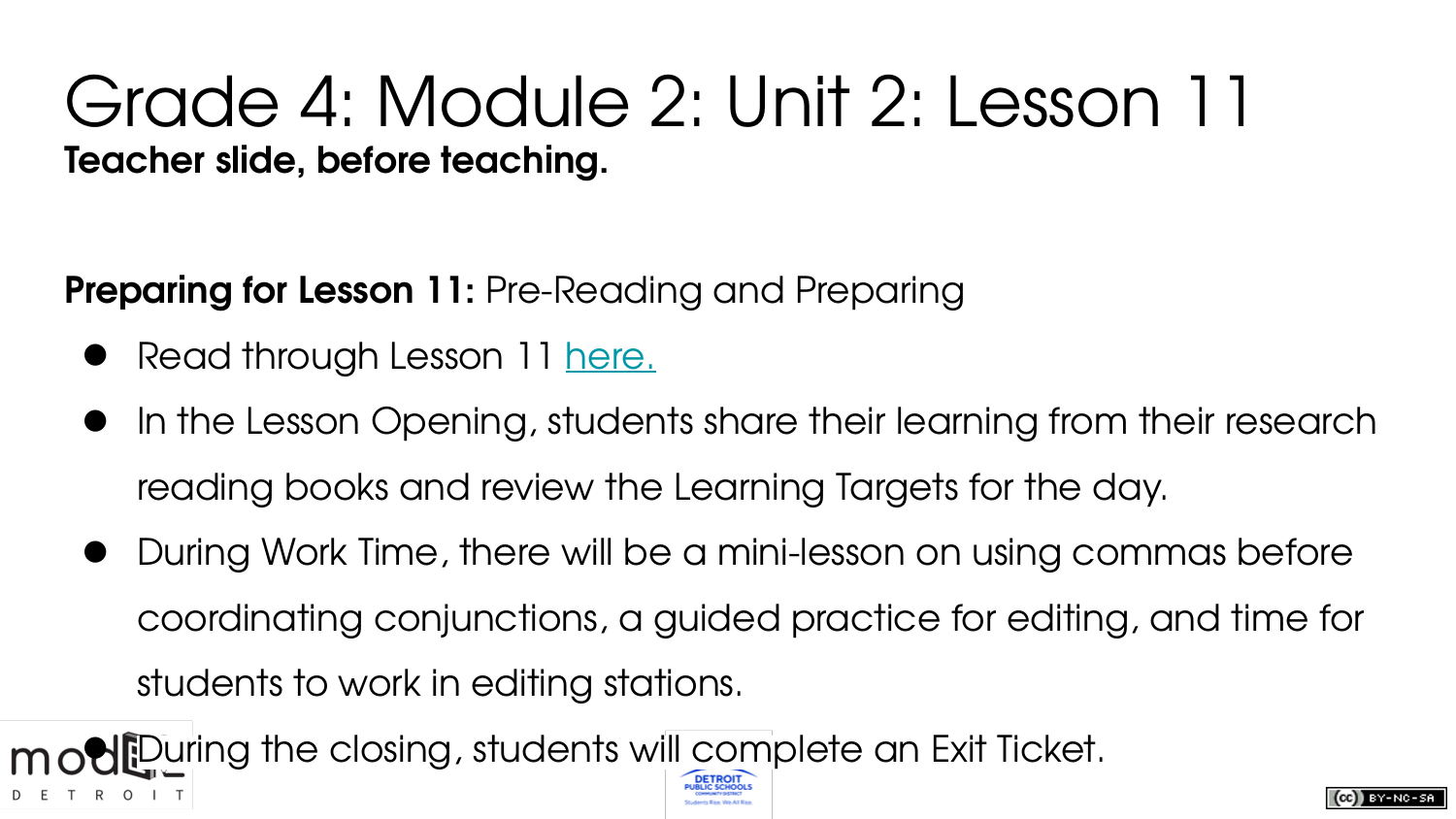

# Grade 4: Module 2: Unit 2: Lesson 11
Teacher slide, before teaching.
Preparing for Lesson 11: Pre-Reading and Preparing
Read through Lesson 11 here.
In the Lesson Opening, students share their learning from their research reading books and review the Learning Targets for the day.
During Work Time, there will be a mini-lesson on using commas before coordinating conjunctions, a guided practice for editing, and time for students to work in editing stations.
During the closing, students will complete an Exit Ticket.